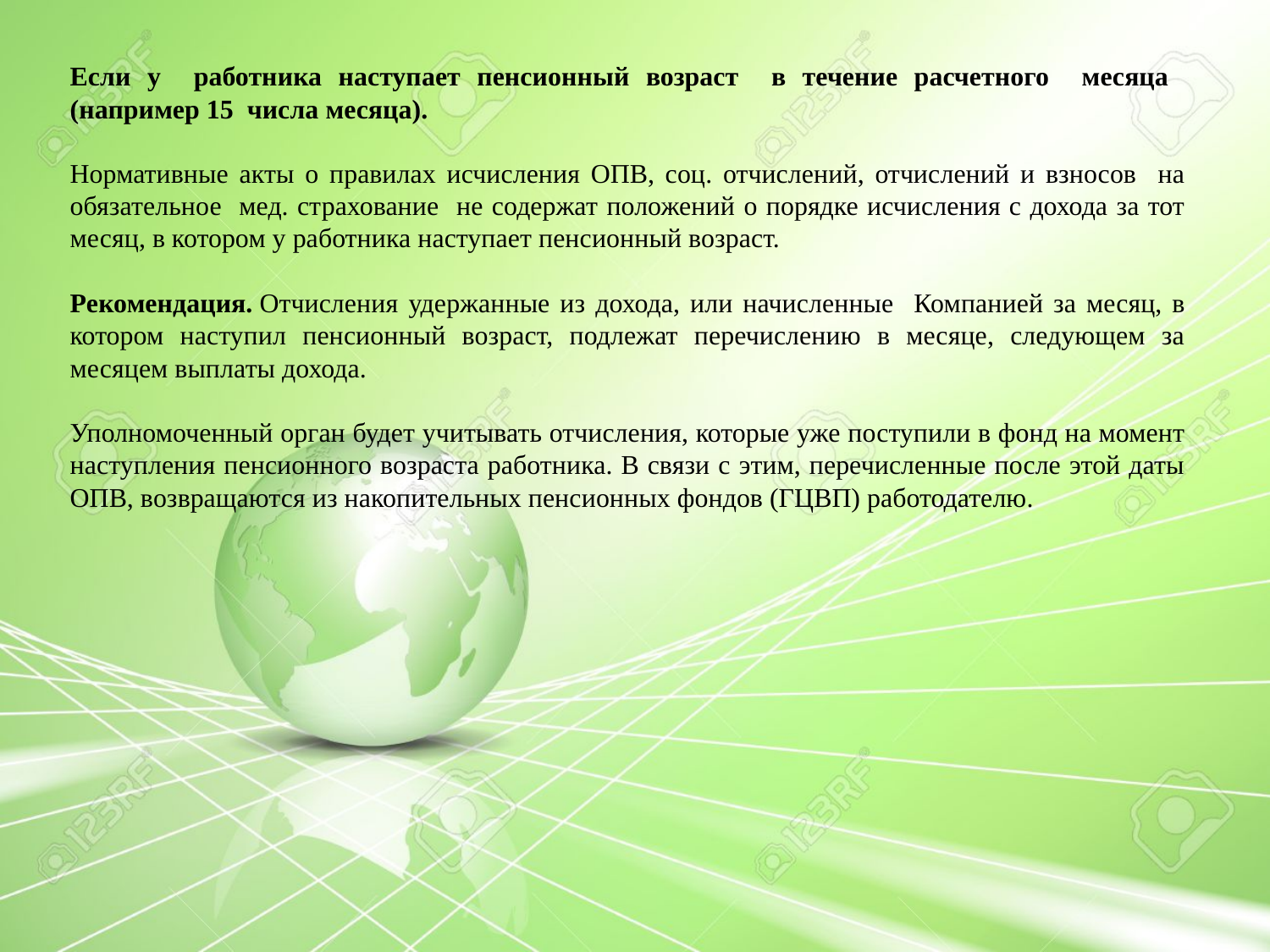

Если у  работника наступает пенсионный возраст  в течение расчетного  месяца  (например 15  числа месяца).

Нормативные акты о правилах исчисления ОПВ, соц. отчислений, отчислений и взносов  на обязательное  мед. страхование  не содержат положений о порядке исчисления с дохода за тот месяц, в котором у работника наступает пенсионный возраст.

Рекомендация. Отчисления удержанные из дохода, или начисленные  Компанией за месяц, в котором наступил пенсионный возраст, подлежат перечислению в месяце, следующем за месяцем выплаты дохода.

Уполномоченный орган будет учитывать отчисления, которые уже поступили в фонд на момент наступления пенсионного возраста работника. В связи с этим, перечисленные после этой даты ОПВ, возвращаются из накопительных пенсионных фондов (ГЦВП) работодателю.